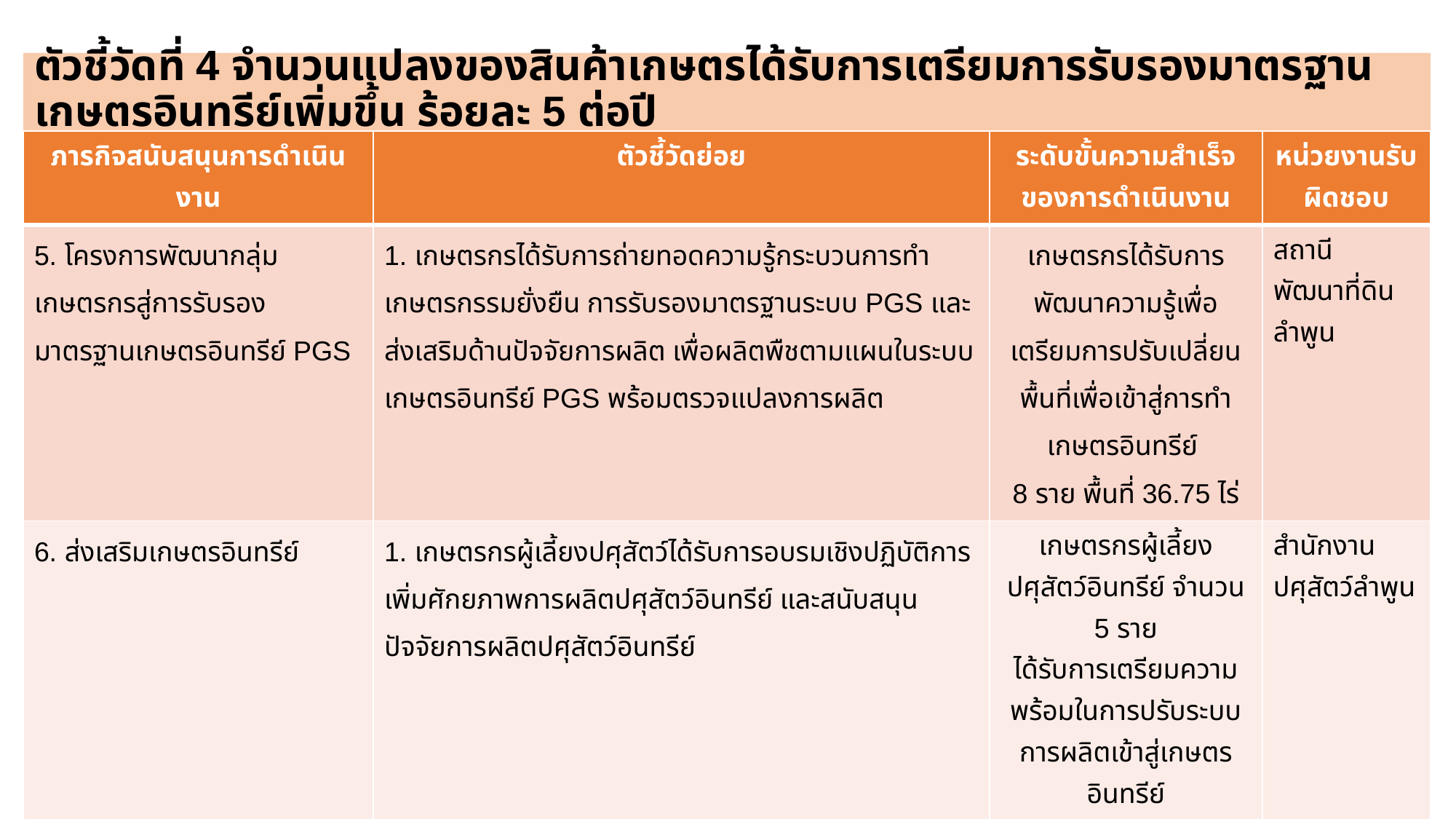

# ตัวชี้วัดที่ 4 จำนวนแปลงของสินค้าเกษตรได้รับการเตรียมการรับรองมาตรฐานเกษตรอินทรีย์เพิ่มขึ้น ร้อยละ 5 ต่อปี
| ภารกิจสนับสนุนการดำเนินงาน | ตัวชี้วัดย่อย | ระดับขั้นความสำเร็จของการดำเนินงาน | หน่วยงานรับผิดชอบ |
| --- | --- | --- | --- |
| 5. โครงการพัฒนากลุ่มเกษตรกรสู่การรับรองมาตรฐานเกษตรอินทรีย์ PGS | 1. เกษตรกรได้รับการถ่ายทอดความรู้กระบวนการทำเกษตรกรรมยั่งยืน การรับรองมาตรฐานระบบ PGS และส่งเสริมด้านปัจจัยการผลิต เพื่อผลิตพืชตามแผนในระบบเกษตรอินทรีย์ PGS พร้อมตรวจแปลงการผลิต | เกษตรกรได้รับการพัฒนาความรู้เพื่อเตรียมการปรับเปลี่ยนพื้นที่เพื่อเข้าสู่การทำเกษตรอินทรีย์ 8 ราย พื้นที่ 36.75 ไร่ | สถานีพัฒนาที่ดินลำพูน |
| 6. ส่งเสริมเกษตรอินทรีย์ | 1. เกษตรกรผู้เลี้ยงปศุสัตว์ได้รับการอบรมเชิงปฏิบัติการเพิ่มศักยภาพการผลิตปศุสัตว์อินทรีย์ และสนับสนุนปัจจัยการผลิตปศุสัตว์อินทรีย์ | เกษตรกรผู้เลี้ยงปศุสัตว์อินทรีย์ จำนวน 5 ราย ได้รับการเตรียมความพร้อมในการปรับระบบการผลิตเข้าสู่เกษตรอินทรีย์ | สำนักงานปศุสัตว์ลำพูน |
| 7. ส่งเสริมเกษตรอินทรีย์ในเขตปฏิรูปที่ดินภาคเหนือตอนบน | 1. เกษตรกรได้รับการถ่ายทอดความรู้และสนับสนุนปัจจัยการผลิตเบื้องต้นที่จำเป็นเพื่อปรับเปลี่ยนพื้นที่เข้าสู่ระบบการทำเกษตรอินทรีย์ในเขตปฏิรูปที่ดิน | เกษตรกรได้รับการพัฒนาความรู้เพื่อเตรียมการปรับเปลี่ยนพื้นที่เพื่อเข้าสู่การทำเกษตรอินทรีย์ จำนวน 30 ราย พื้นที่ 200 ไร่ | สำนักงานปฏิรูปที่ดินจังหวัดลำพูน |